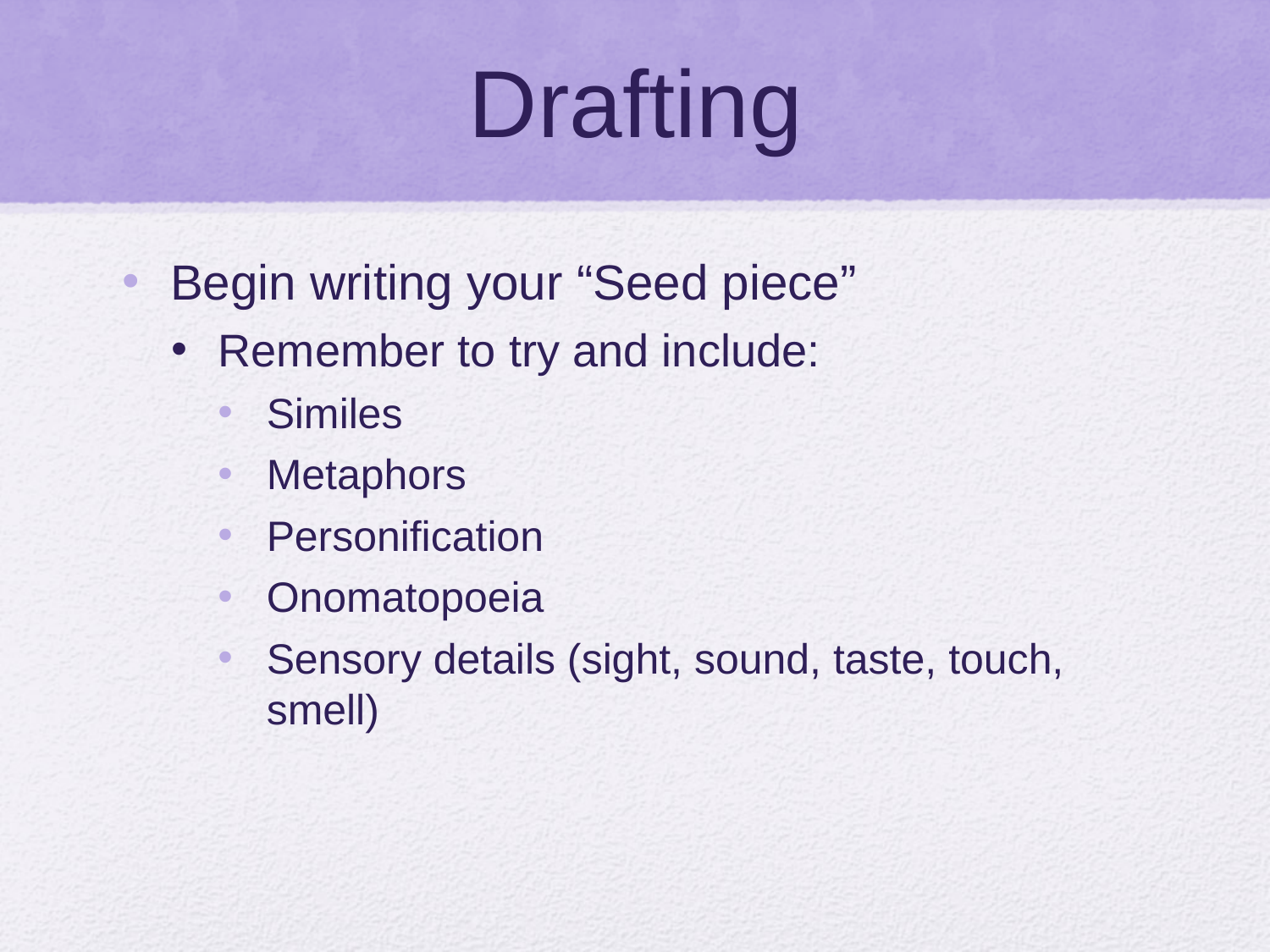

# Drafting
Begin writing your “Seed piece”
Remember to try and include:
Similes
Metaphors
Personification
Onomatopoeia
Sensory details (sight, sound, taste, touch, smell)